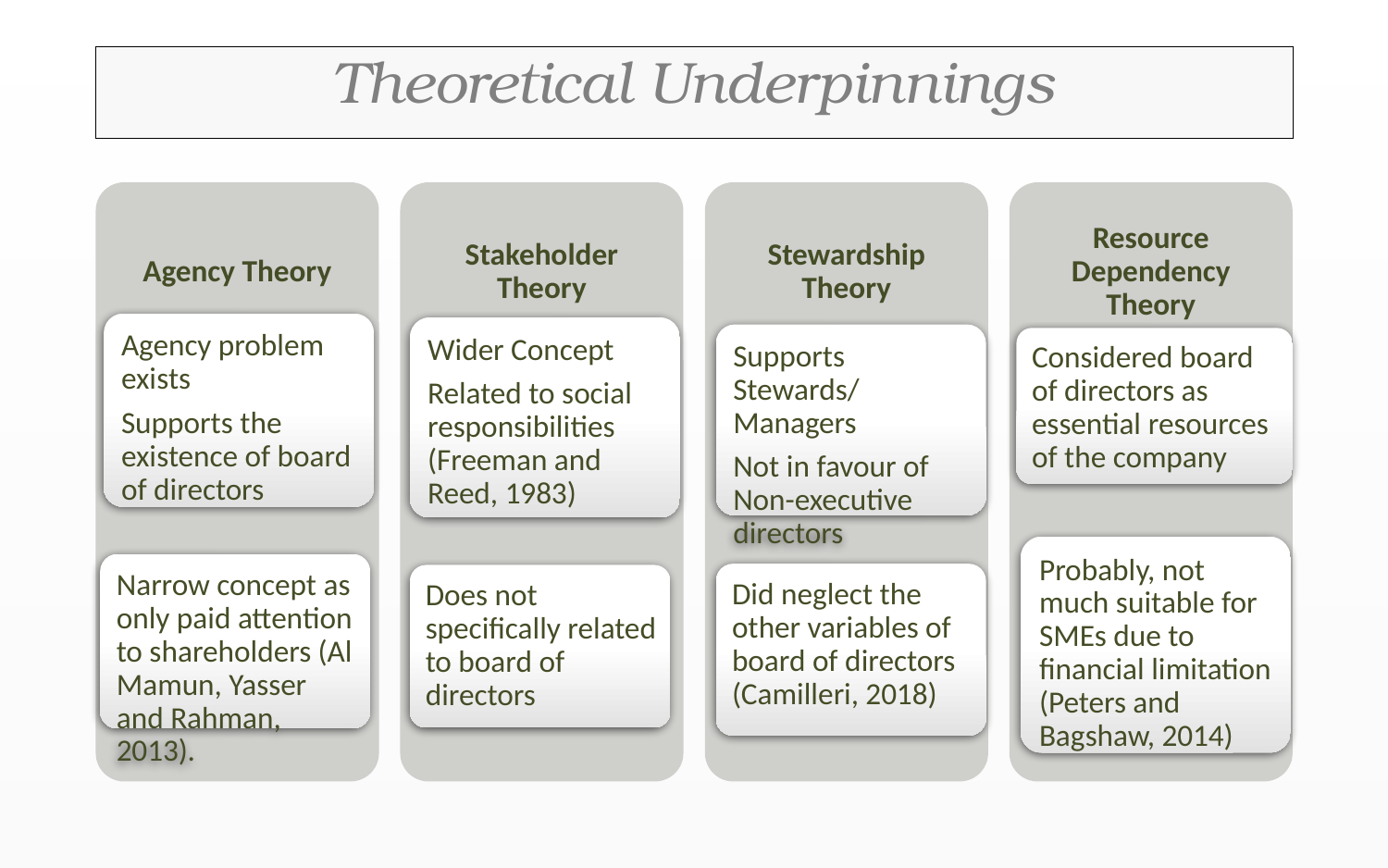

# Theoretical Underpinnings
Agency Theory
Agency problem exists
Supports the existence of board of directors
Narrow concept as only paid attention to shareholders (Al Mamun, Yasser and Rahman, 2013).
Stakeholder Theory
Wider Concept
Related to social responsibilities (Freeman and Reed, 1983)
Does not specifically related to board of directors
Stewardship Theory
Supports Stewards/ Managers
Not in favour of Non-executive directors
Did neglect the other variables of board of directors (Camilleri, 2018)
Resource Dependency Theory
Considered board of directors as essential resources of the company
Probably, not much suitable for SMEs due to financial limitation (Peters and Bagshaw, 2014)